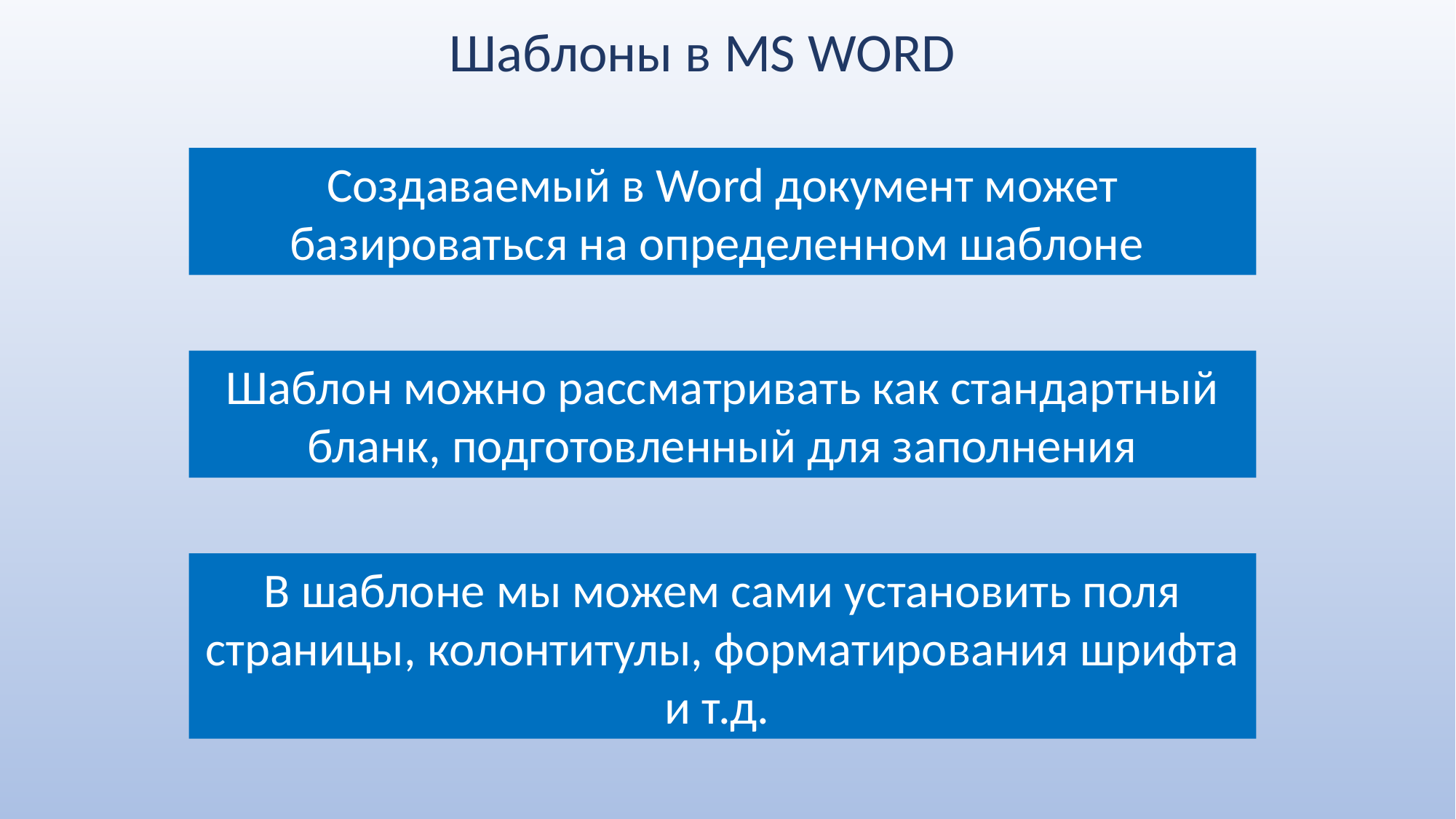

Шаблоны в MS WORD
Создаваемый в Word документ может базироваться на определенном шаблоне
Шаблон можно рассматривать как стандартный бланк, подготовленный для заполнения
В шаблоне мы можем сами установить поля страницы, колонтитулы, форматирования шрифта и т.д.